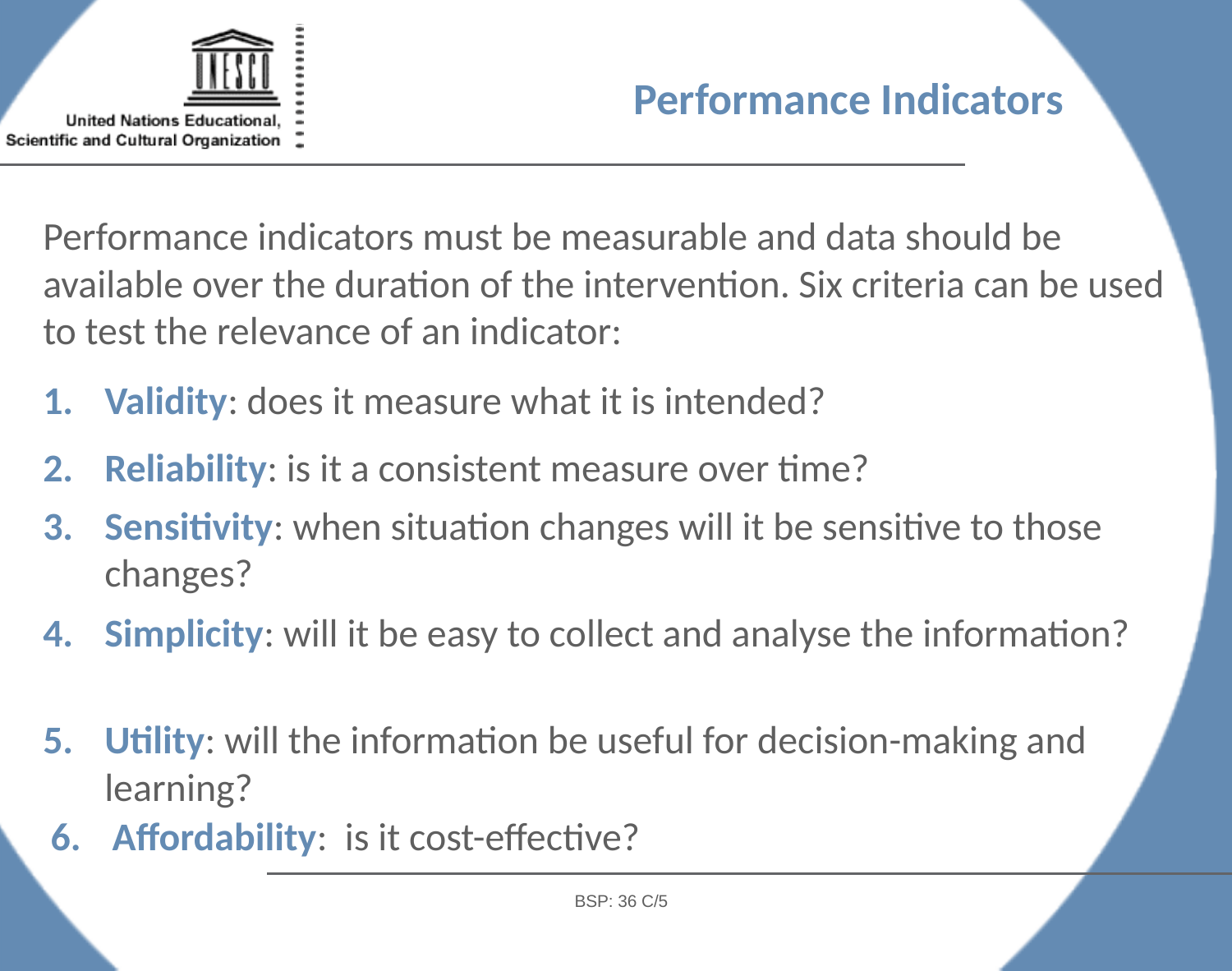

Performance Indicators
Performance indicators must be measurable and data should be available over the duration of the intervention. Six criteria can be used to test the relevance of an indicator:
Validity: does it measure what it is intended?
Reliability: is it a consistent measure over time?
Sensitivity: when situation changes will it be sensitive to those changes?
Simplicity: will it be easy to collect and analyse the information?
Utility: will the information be useful for decision-making and learning?
Affordability:  is it cost-effective?
BSP: 36 C/5